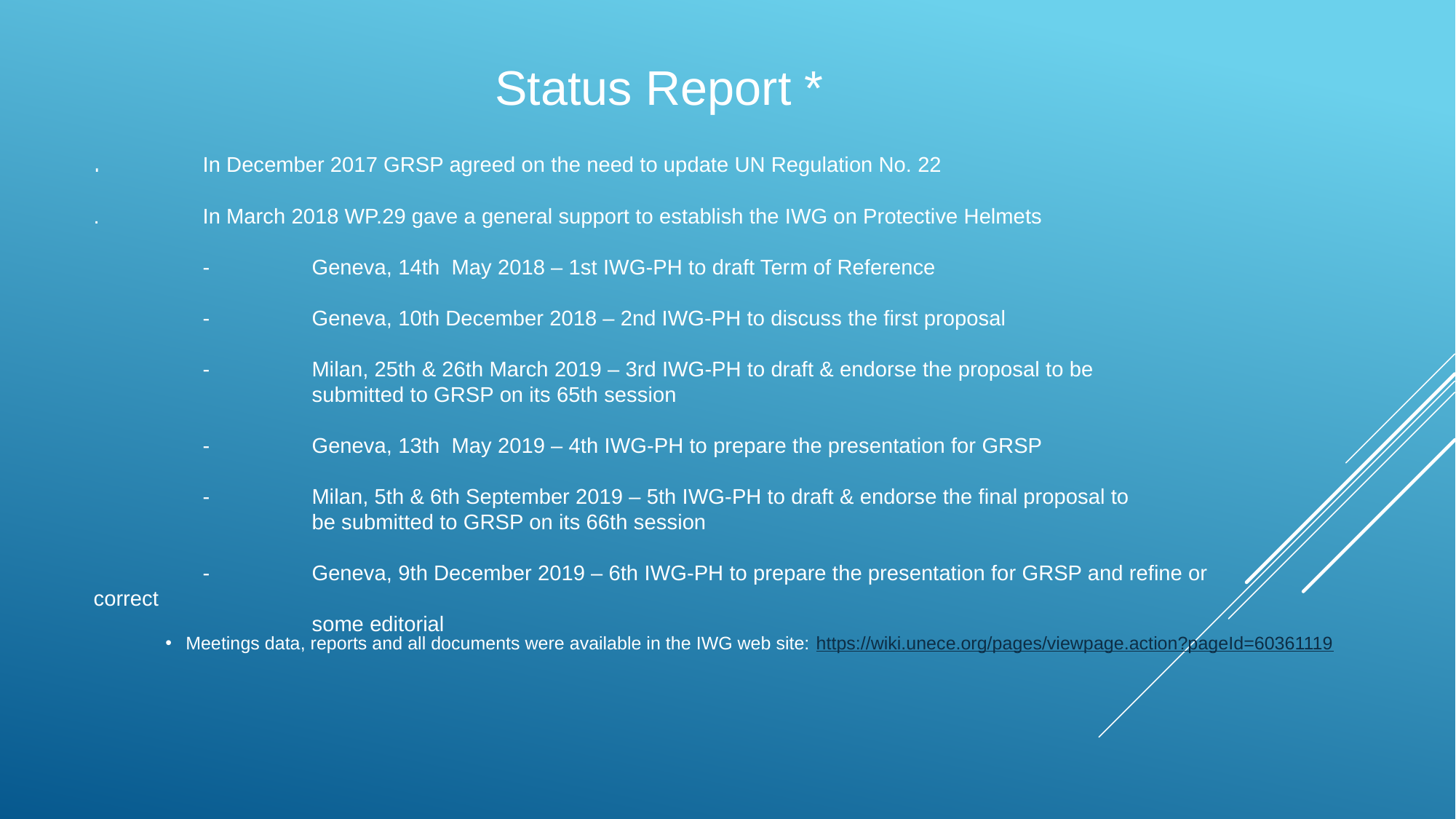

Status Report *
.	In December 2017 GRSP agreed on the need to update UN Regulation No. 22

.	In March 2018 WP.29 gave a general support to establish the IWG on Protective Helmets

	-	Geneva, 14th  May 2018 – 1st IWG-PH to draft Term of Reference

	- 	Geneva, 10th December 2018 – 2nd IWG-PH to discuss the first proposal

	-	Milan, 25th & 26th March 2019 – 3rd IWG-PH to draft & endorse the proposal to be
		submitted to GRSP on its 65th session

	-	Geneva, 13th  May 2019 – 4th IWG-PH to prepare the presentation for GRSP

	-	Milan, 5th & 6th September 2019 – 5th IWG-PH to draft & endorse the final proposal to
		be submitted to GRSP on its 66th session

	-	Geneva, 9th December 2019 – 6th IWG-PH to prepare the presentation for GRSP and refine or correct
		some editorial

Meetings data, reports and all documents were available in the IWG web site: https://wiki.unece.org/pages/viewpage.action?pageId=60361119